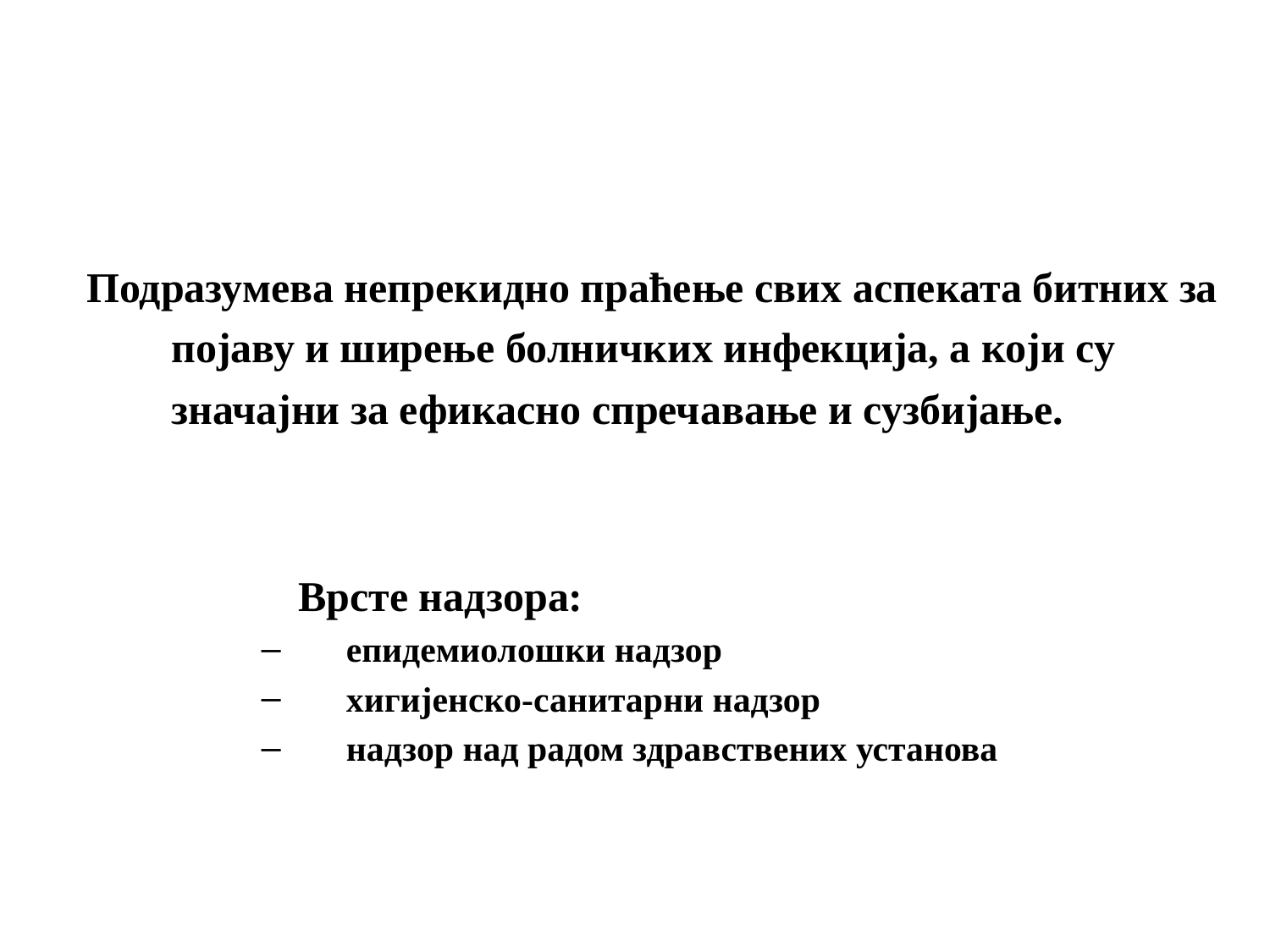

Подразумева непрекидно праћење свих аспеката битних за појаву и ширење болничких инфекција, а који су значајни за ефикасно спречавање и сузбијање.

		Врсте надзора:
eпидемиолошки надзор
хигијенско-санитарни надзор
надзор над радом здравствених установа